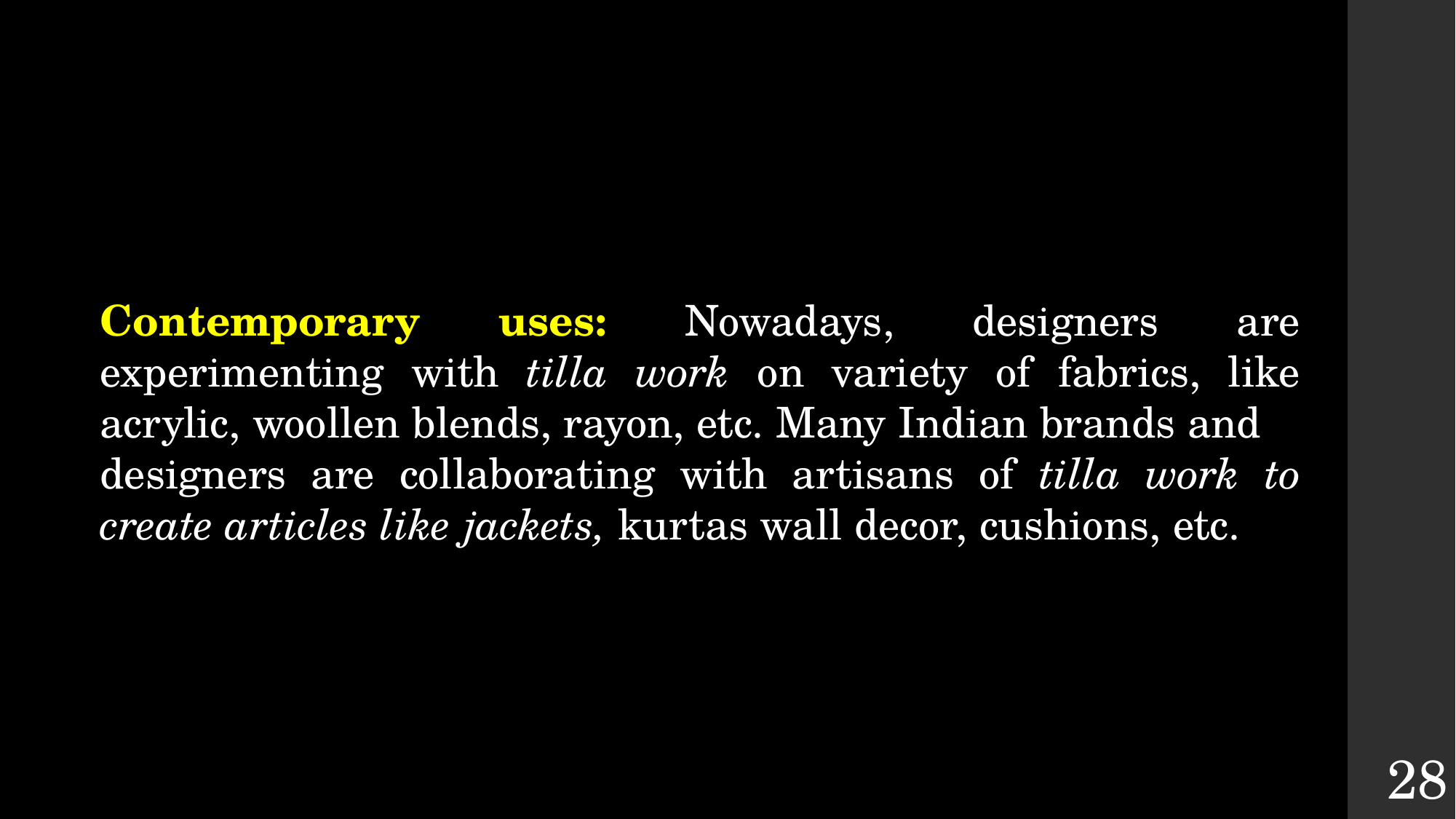

Contemporary uses: Nowadays, designers are experimenting with tilla work on variety of fabrics, like acrylic, woollen blends, rayon, etc. Many Indian brands and
designers are collaborating with artisans of tilla work to create articles like jackets, kurtas wall decor, cushions, etc.

28